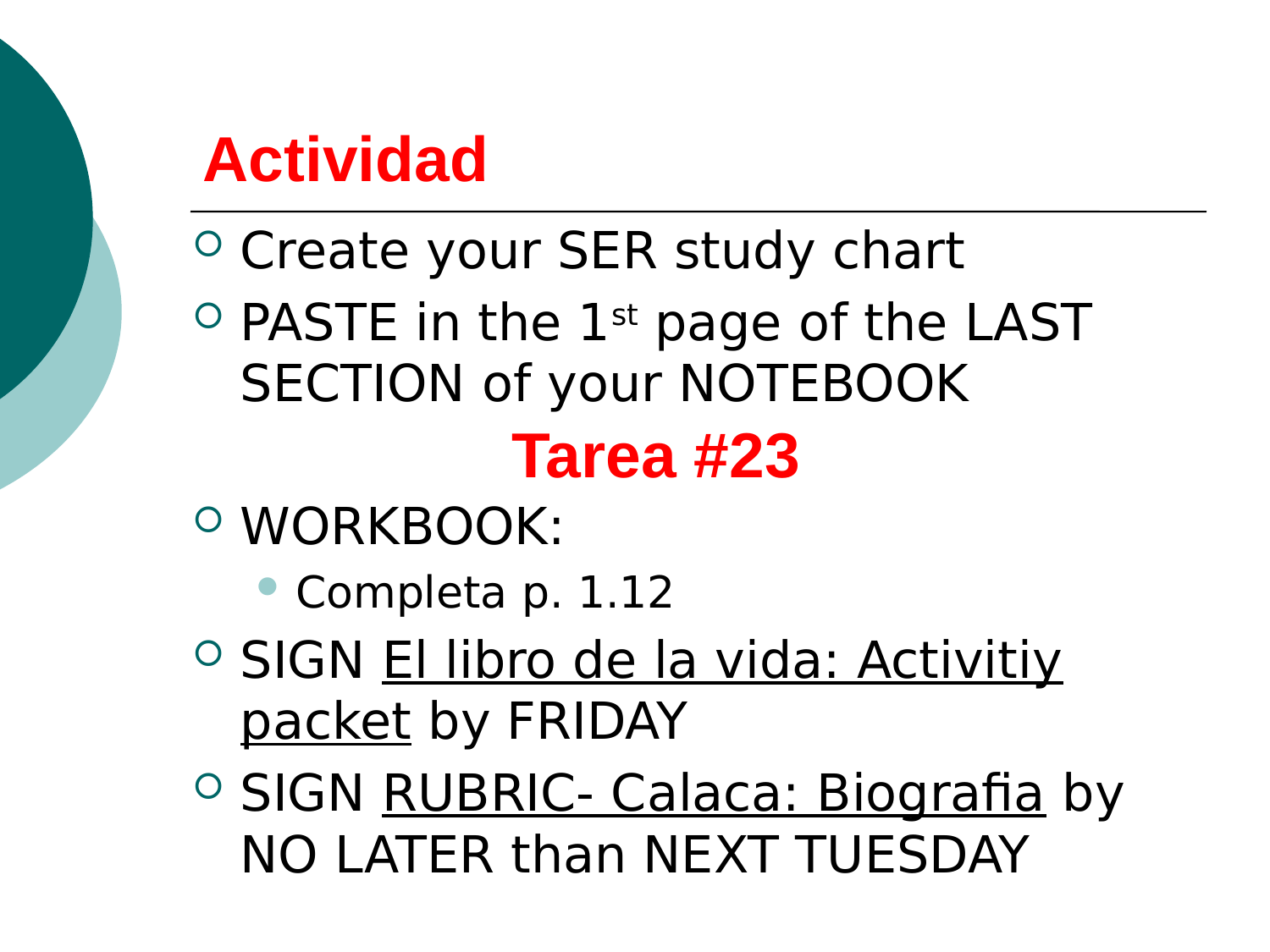

# Actividad
Create your SER study chart
PASTE in the 1st page of the LAST SECTION of your NOTEBOOK

WORKBOOK:
Completa p. 1.12
SIGN El libro de la vida: Activitiy packet by FRIDAY
SIGN RUBRIC- Calaca: Biografia by NO LATER than NEXT TUESDAY
Tarea #23